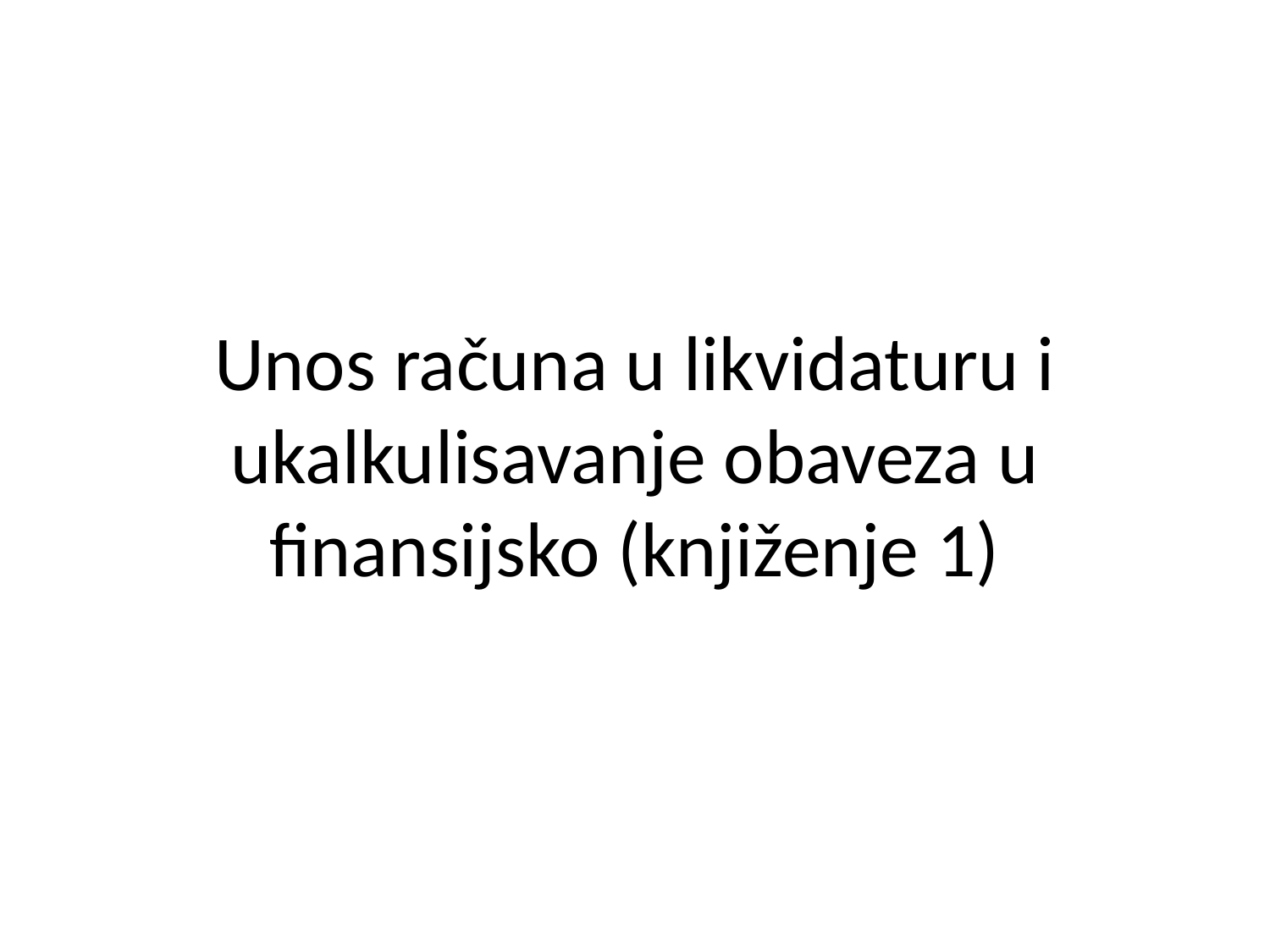

# Unos računa u likvidaturu i ukalkulisavanje obaveza u finansijsko (knjiženje 1)